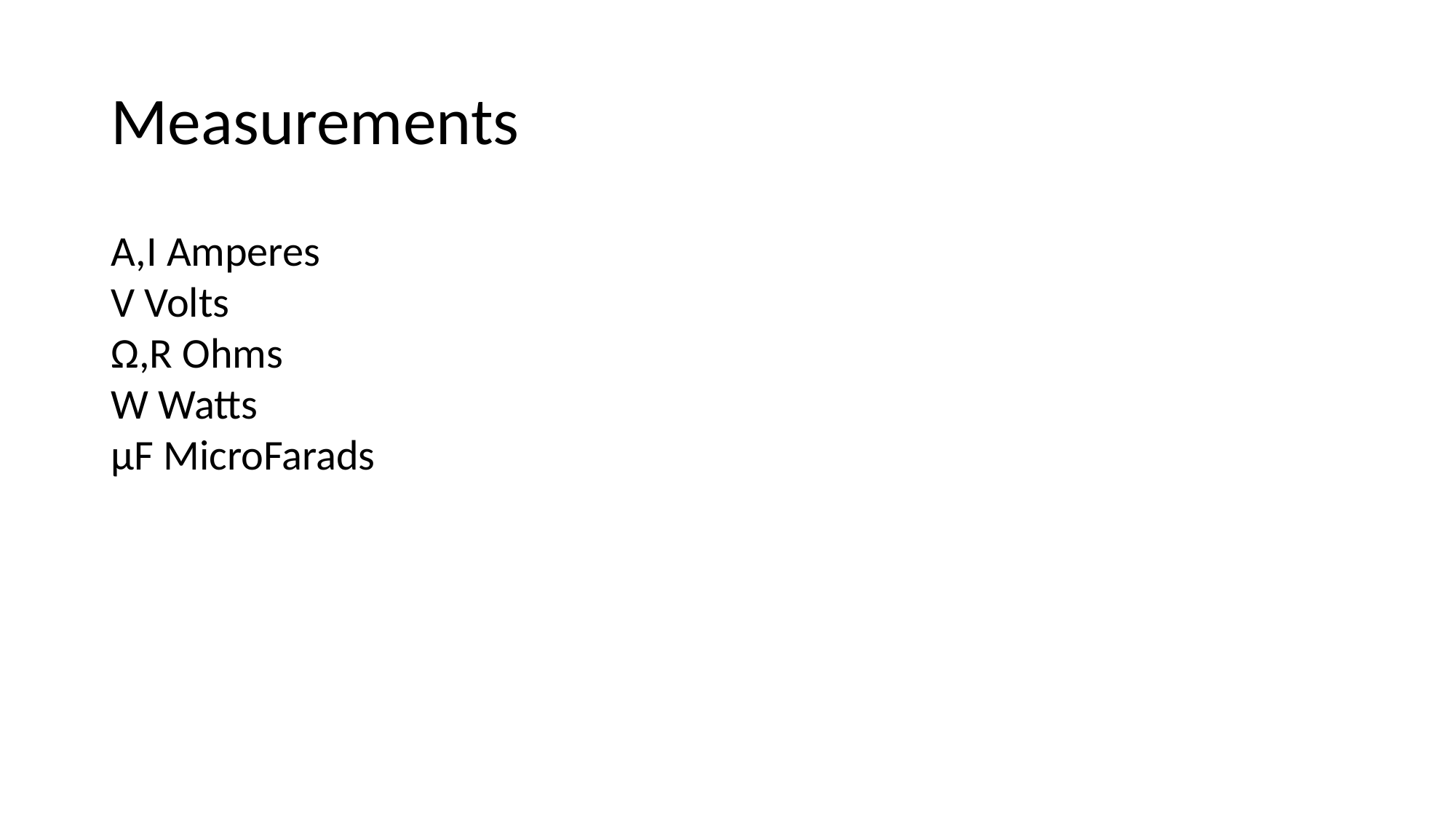

# Measurements
A,I Amperes
V Volts
Ω,R Ohms
W Watts
µF MicroFarads